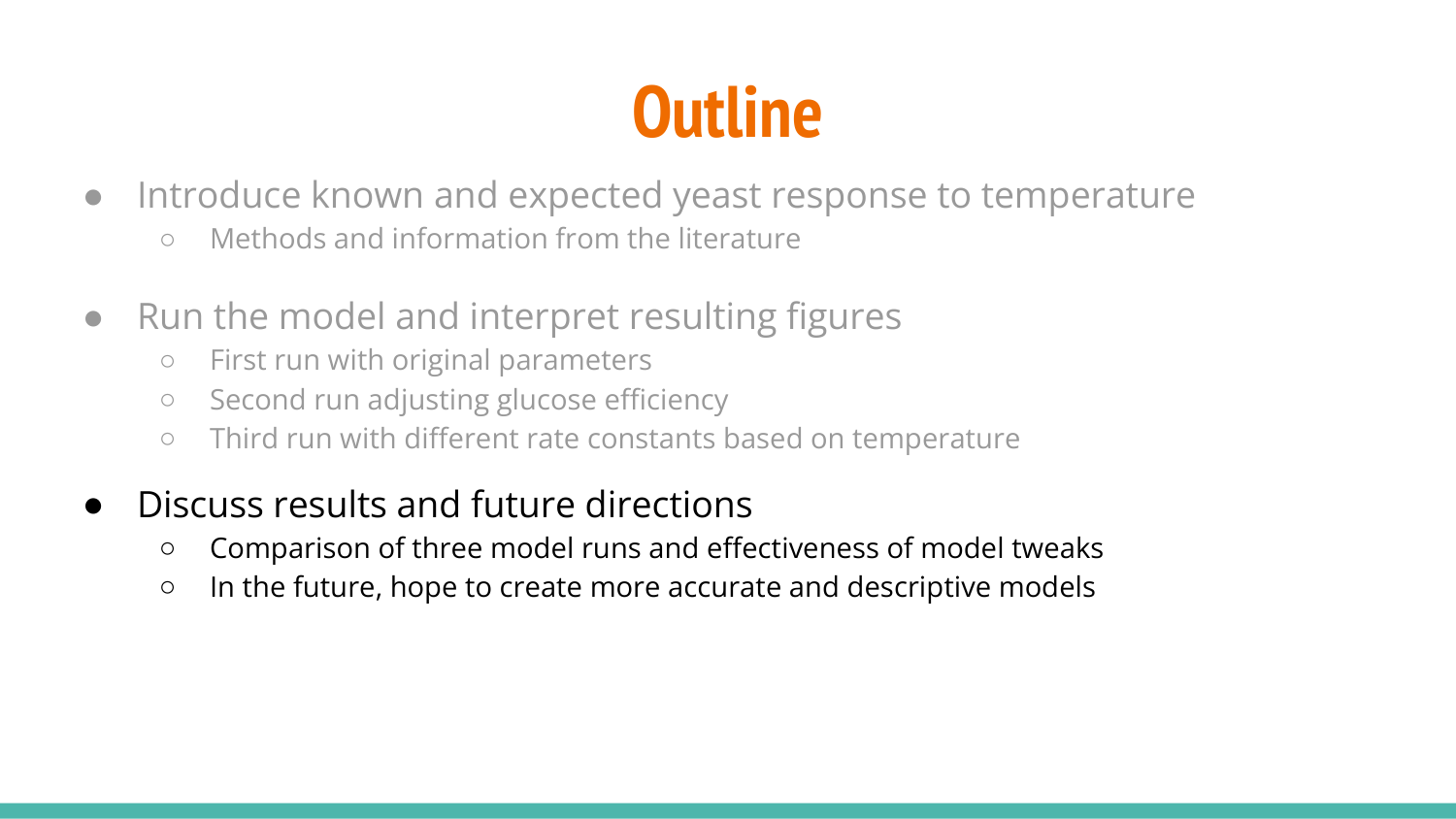

# Outline
Introduce known and expected yeast response to temperature
Methods and information from the literature
Run the model and interpret resulting figures
First run with original parameters
Second run adjusting glucose efficiency
Third run with different rate constants based on temperature
Discuss results and future directions
Comparison of three model runs and effectiveness of model tweaks
In the future, hope to create more accurate and descriptive models